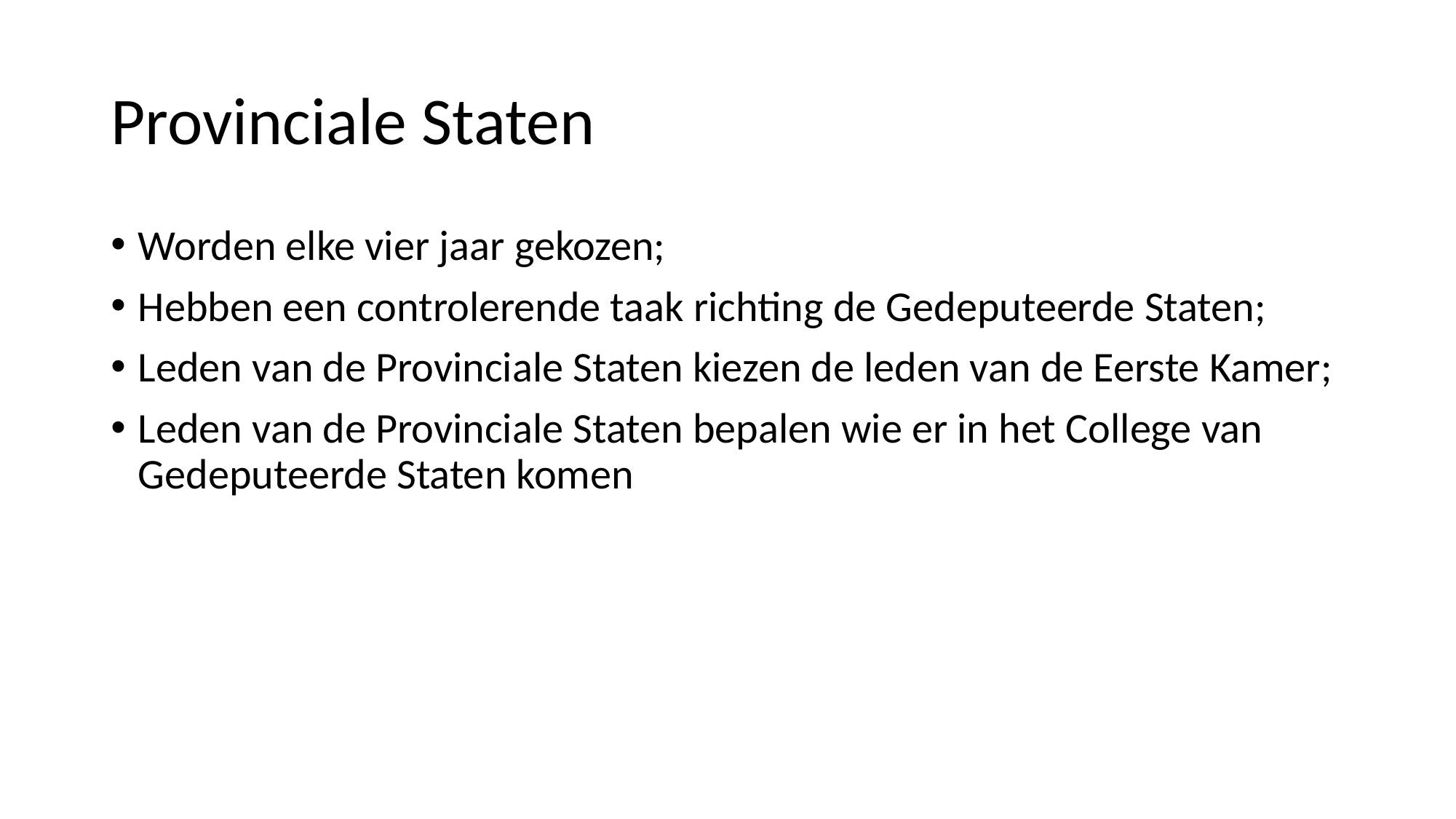

# Provinciale Staten
Worden elke vier jaar gekozen;
Hebben een controlerende taak richting de Gedeputeerde Staten;
Leden van de Provinciale Staten kiezen de leden van de Eerste Kamer;
Leden van de Provinciale Staten bepalen wie er in het College van Gedeputeerde Staten komen